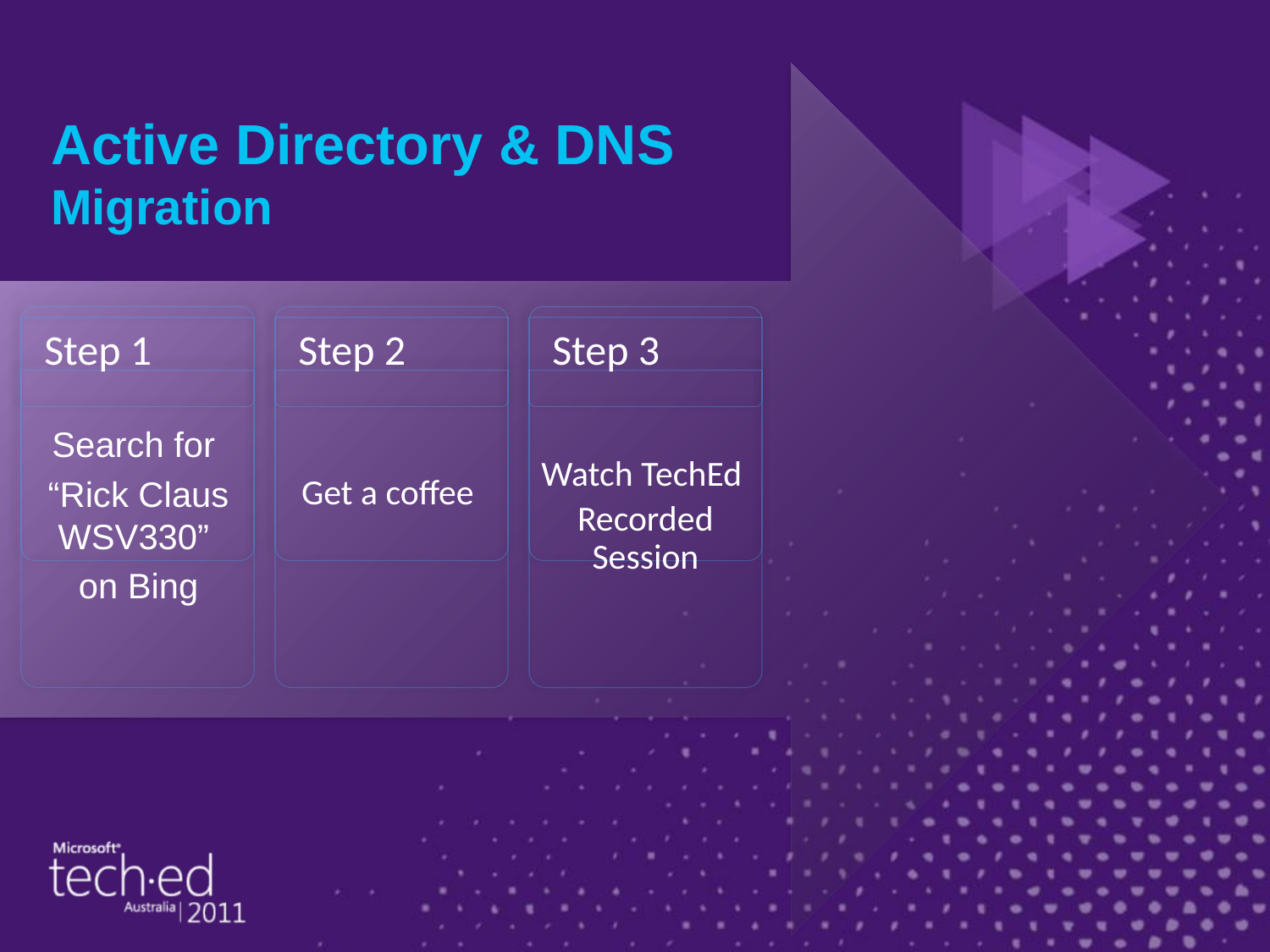

# Active Directory & DNS Migration

Step 1

Step 2

Step 3

Search for
 “Rick Claus WSV330”
 on Bing
Watch TechEd
Recorded Session

Get a coffee